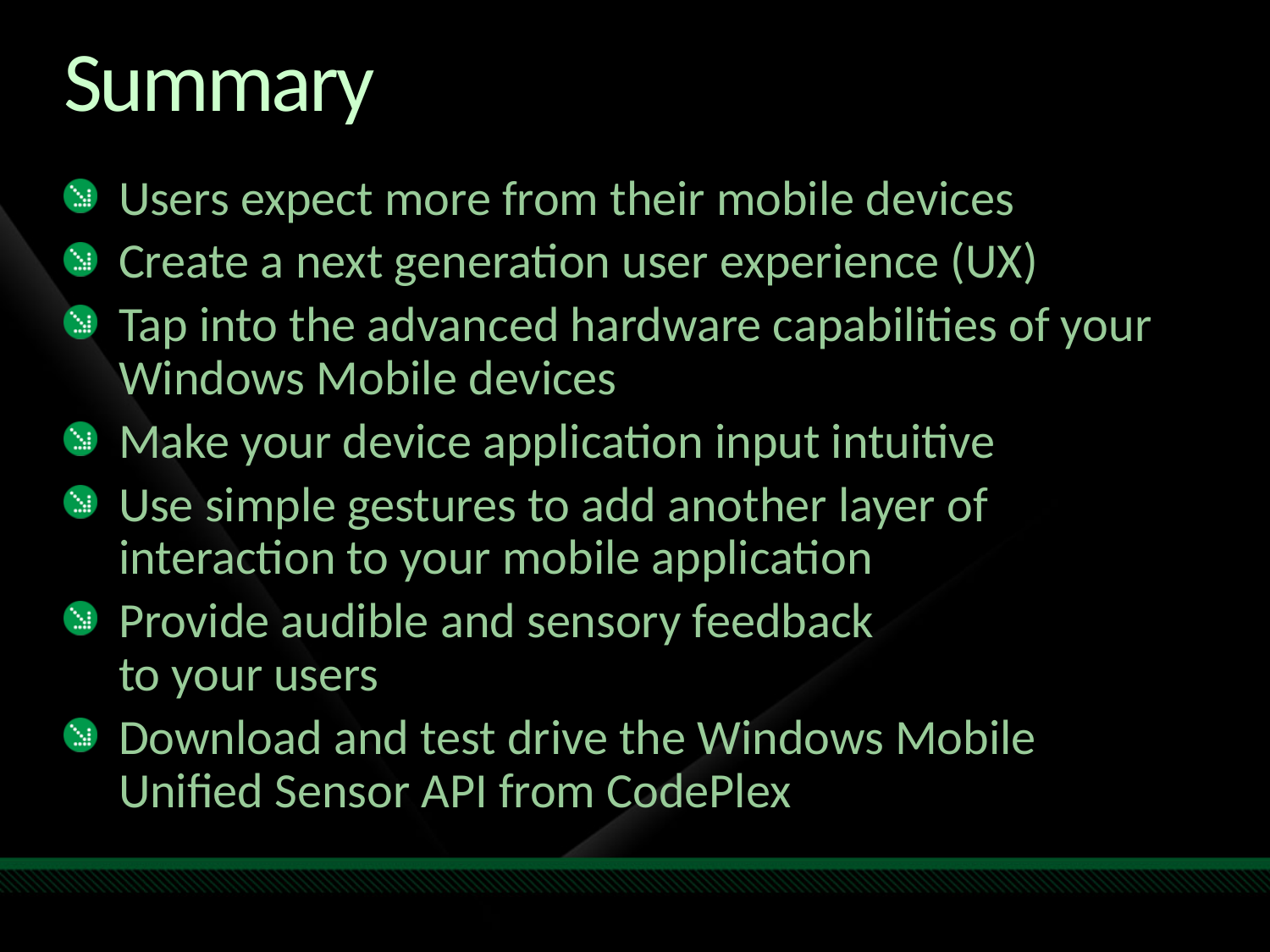

# Summary
Users expect more from their mobile devices
Create a next generation user experience (UX)
Tap into the advanced hardware capabilities of your Windows Mobile devices
Make your device application input intuitive
Use simple gestures to add another layer of interaction to your mobile application
Provide audible and sensory feedback
to your users
Download and test drive the Windows Mobile
Unified Sensor API from CodePlex